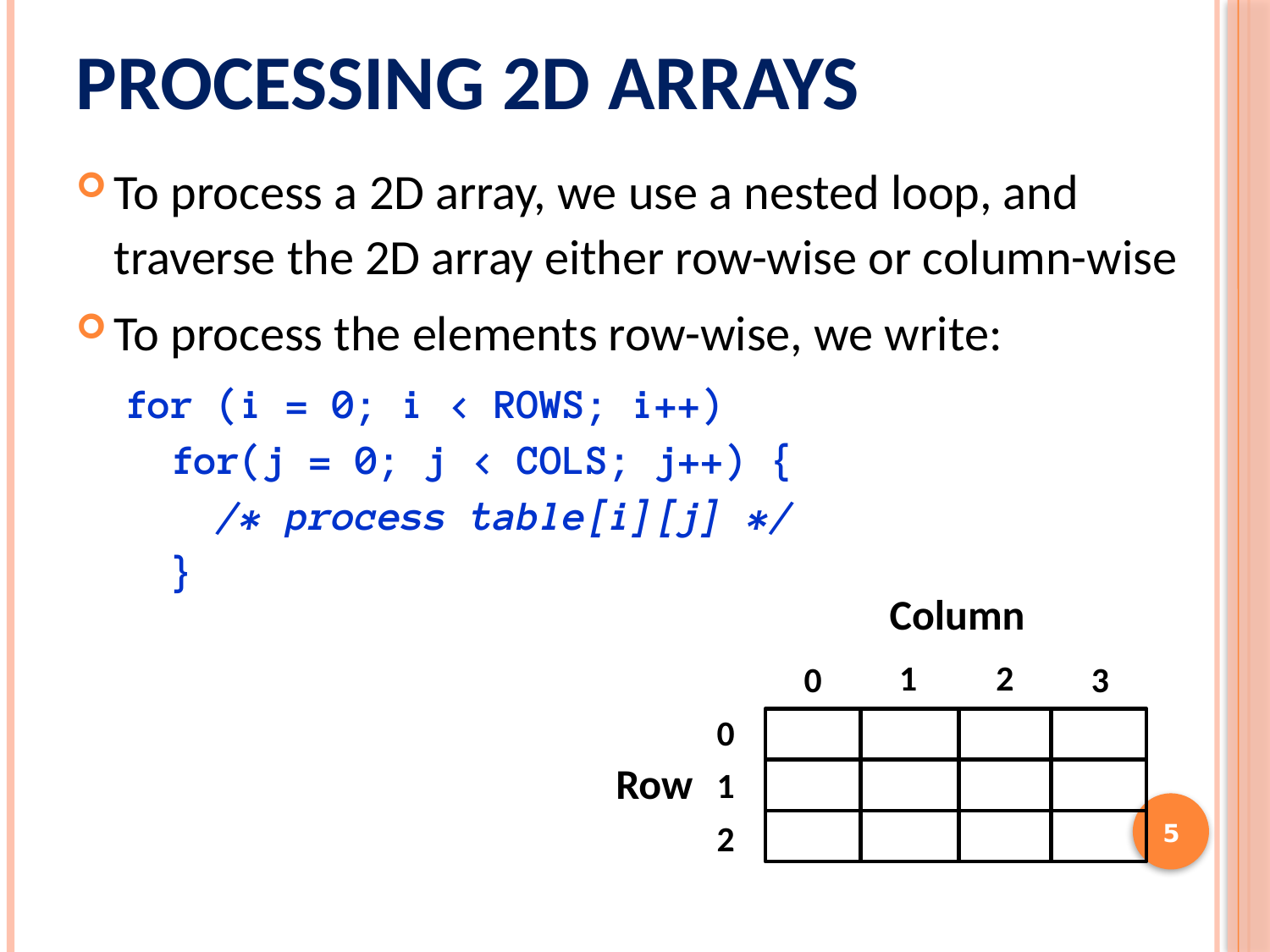

# Processing 2D Arrays
To process a 2D array, we use a nested loop, and traverse the 2D array either row-wise or column-wise
To process the elements row-wise, we write:
for (i = 0; i < ROWS; i++)
  for(j = 0; j < COLS; j++) {
    /* process table[i][j] */
  }
Column
1
2
3
0

0
Row
1
2
5